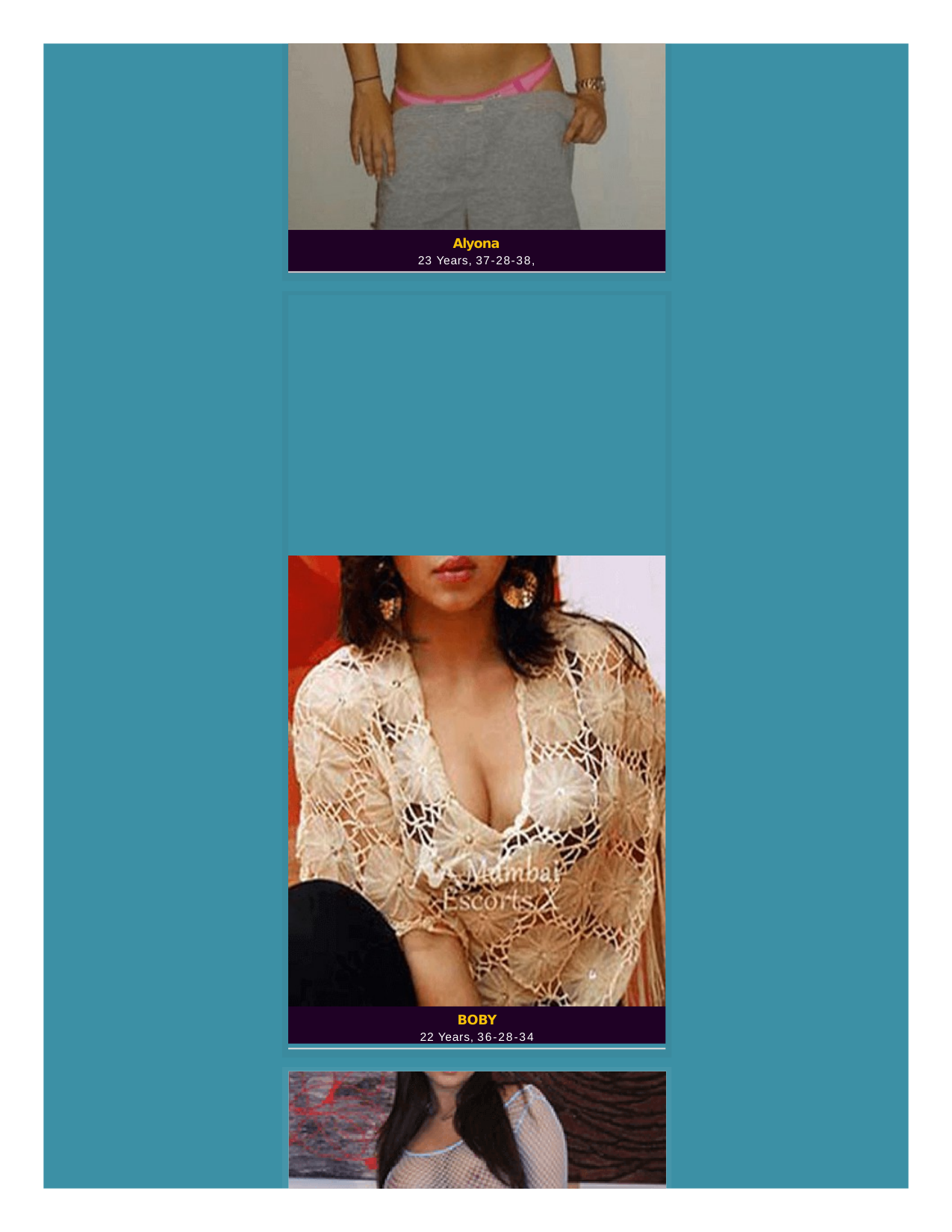

Alyona
23 Years, 37-28-38,

BOBY
22 Years, 36-28-34